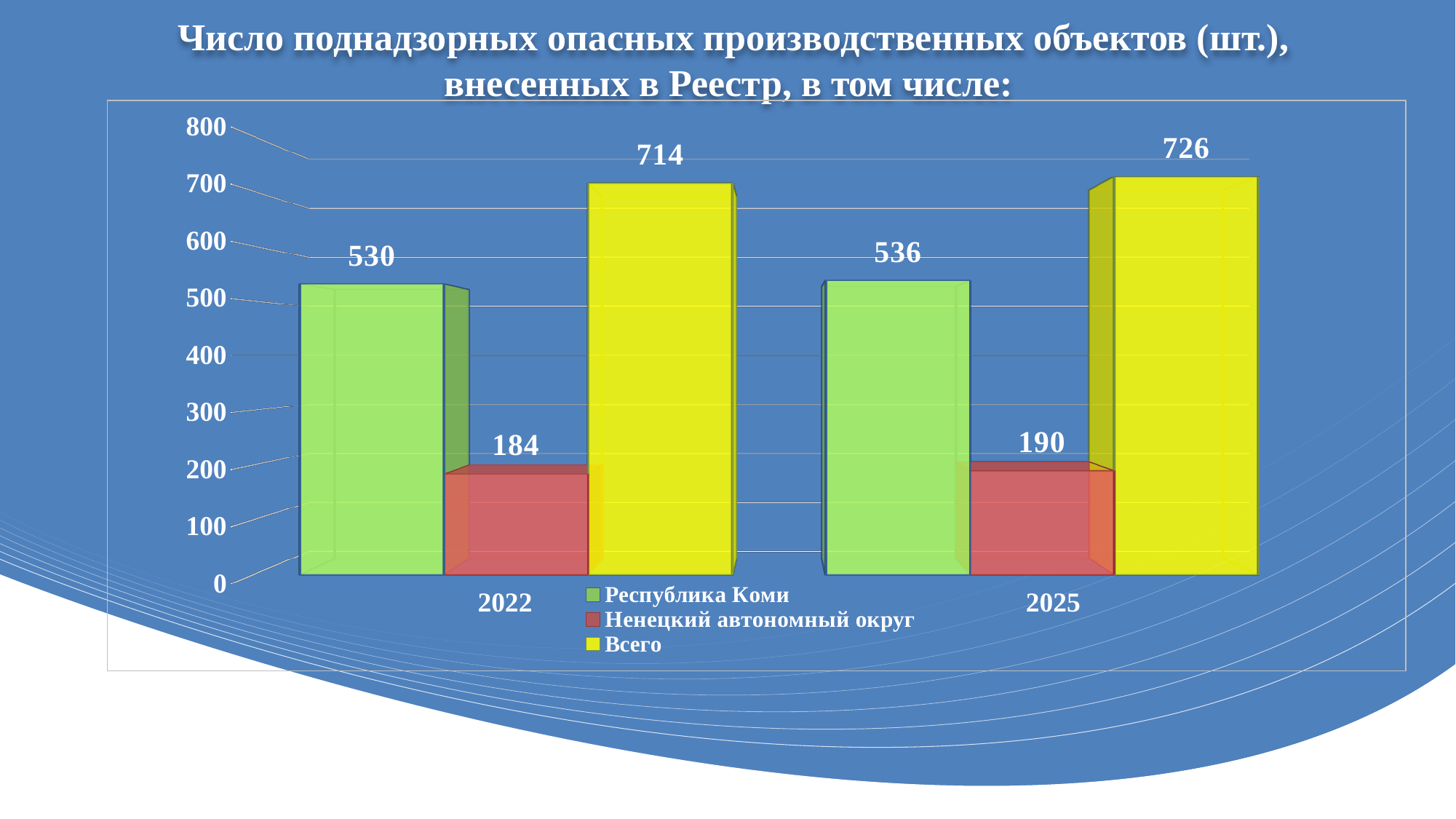

# Число поднадзорных опасных производственных объектов (шт.), внесенных в Реестр, в том числе:

[unsupported chart]